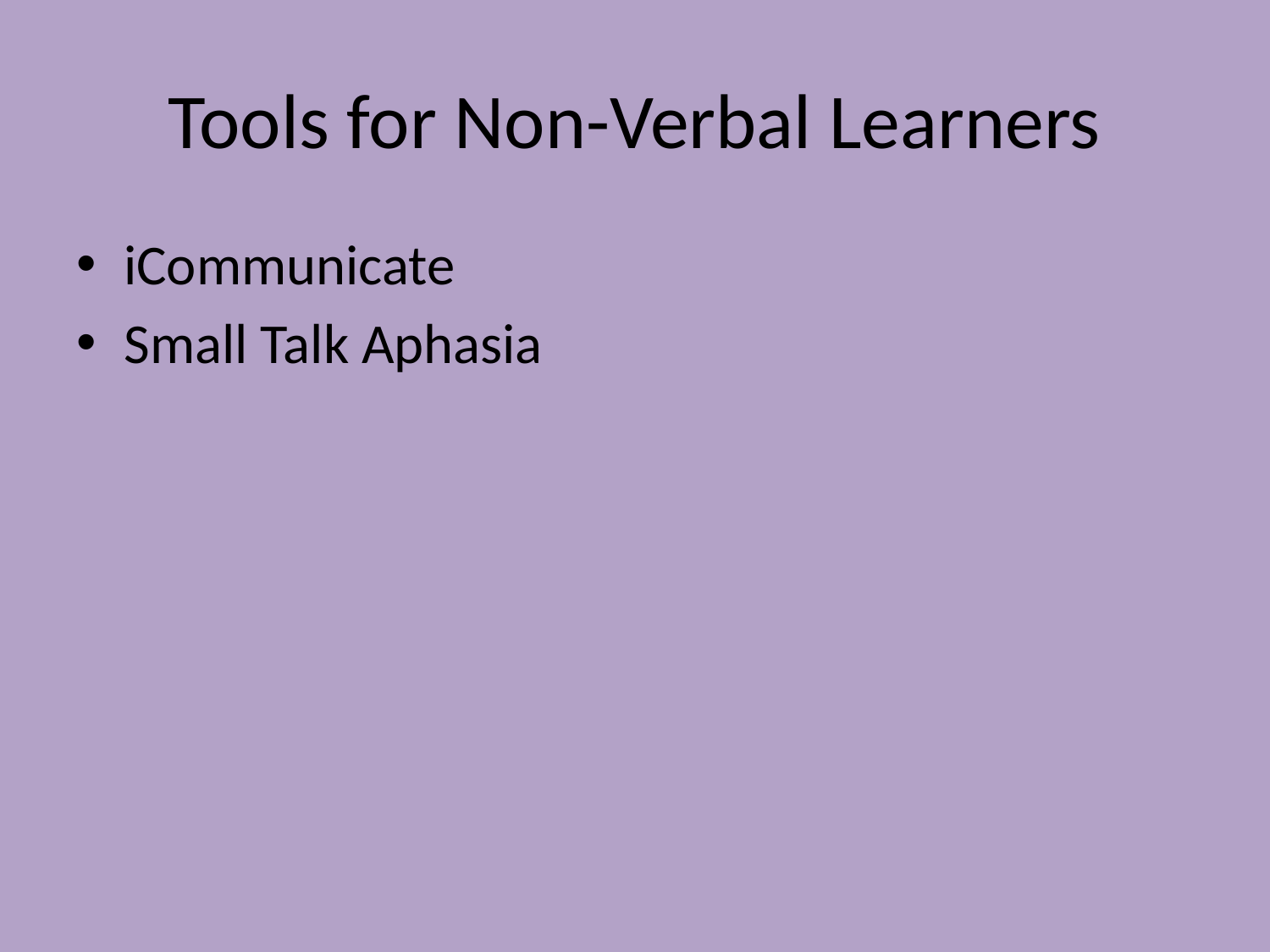

# Tools for Non-Verbal Learners
iCommunicate
Small Talk Aphasia